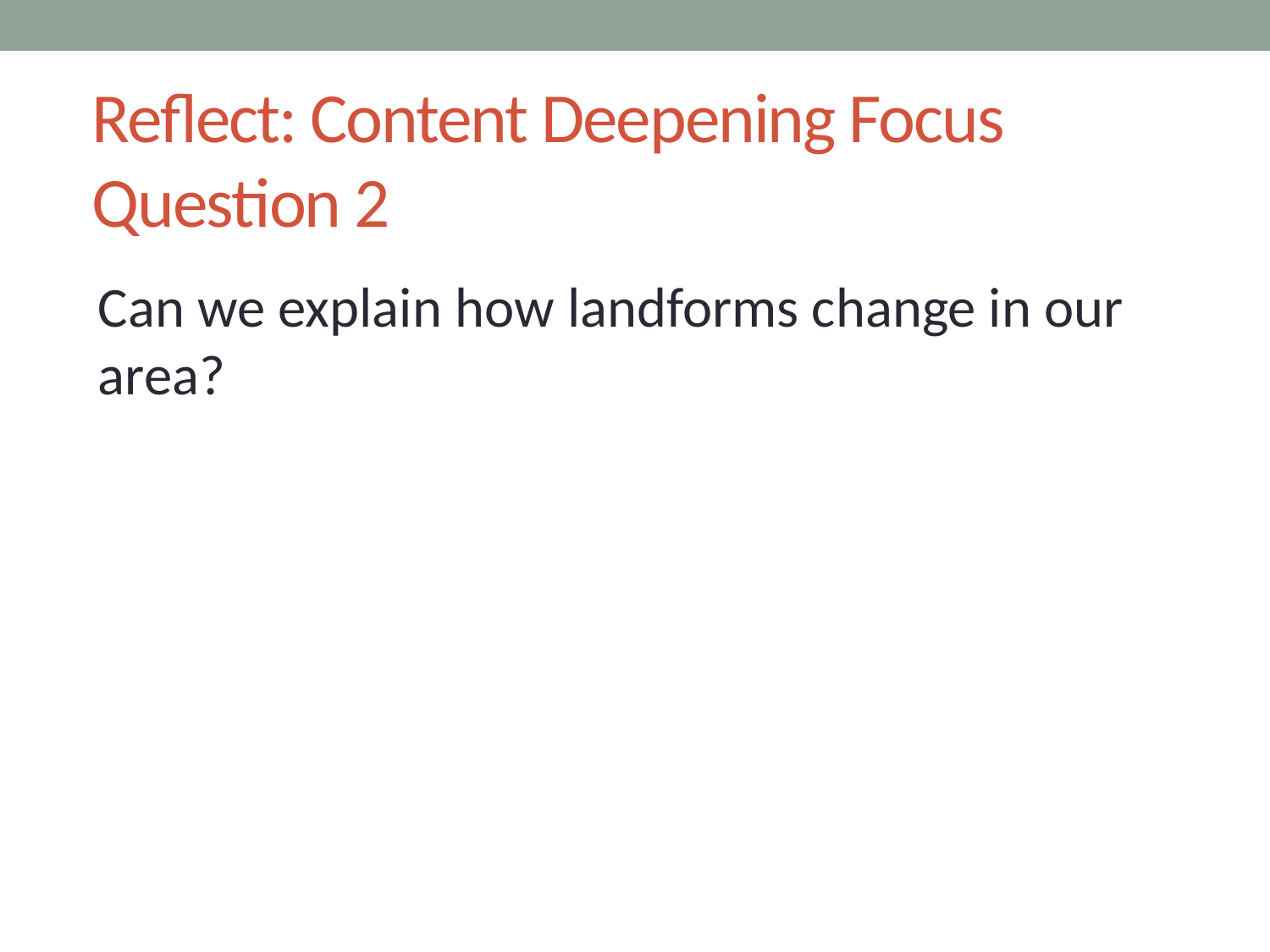

# Reflect: Content Deepening Focus Question 2
Can we explain how landforms change in our area?